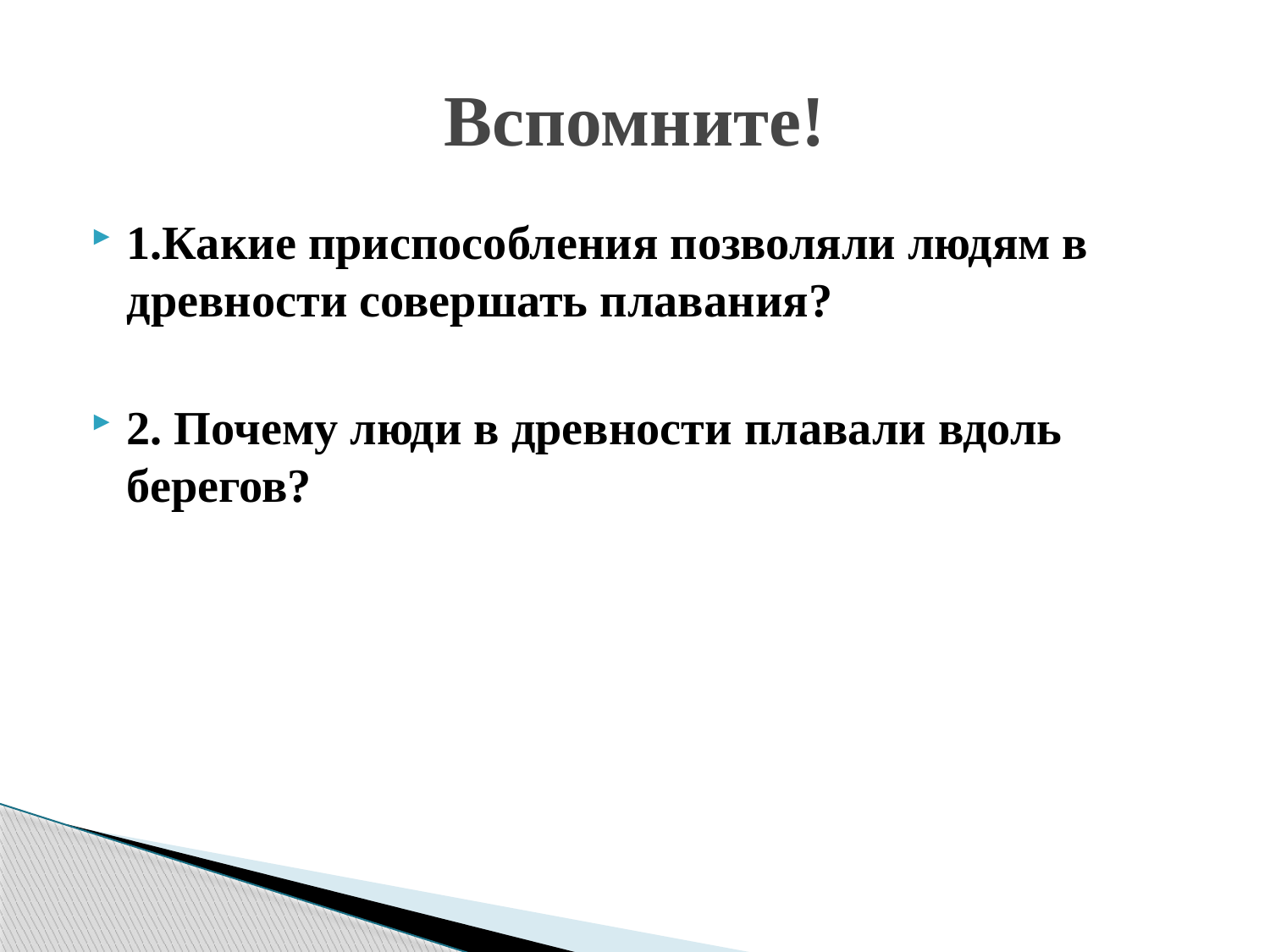

# Вспомните!
1.Какие приспособления позволяли людям в древности совершать плавания?

2. Почему люди в древности плавали вдоль берегов?